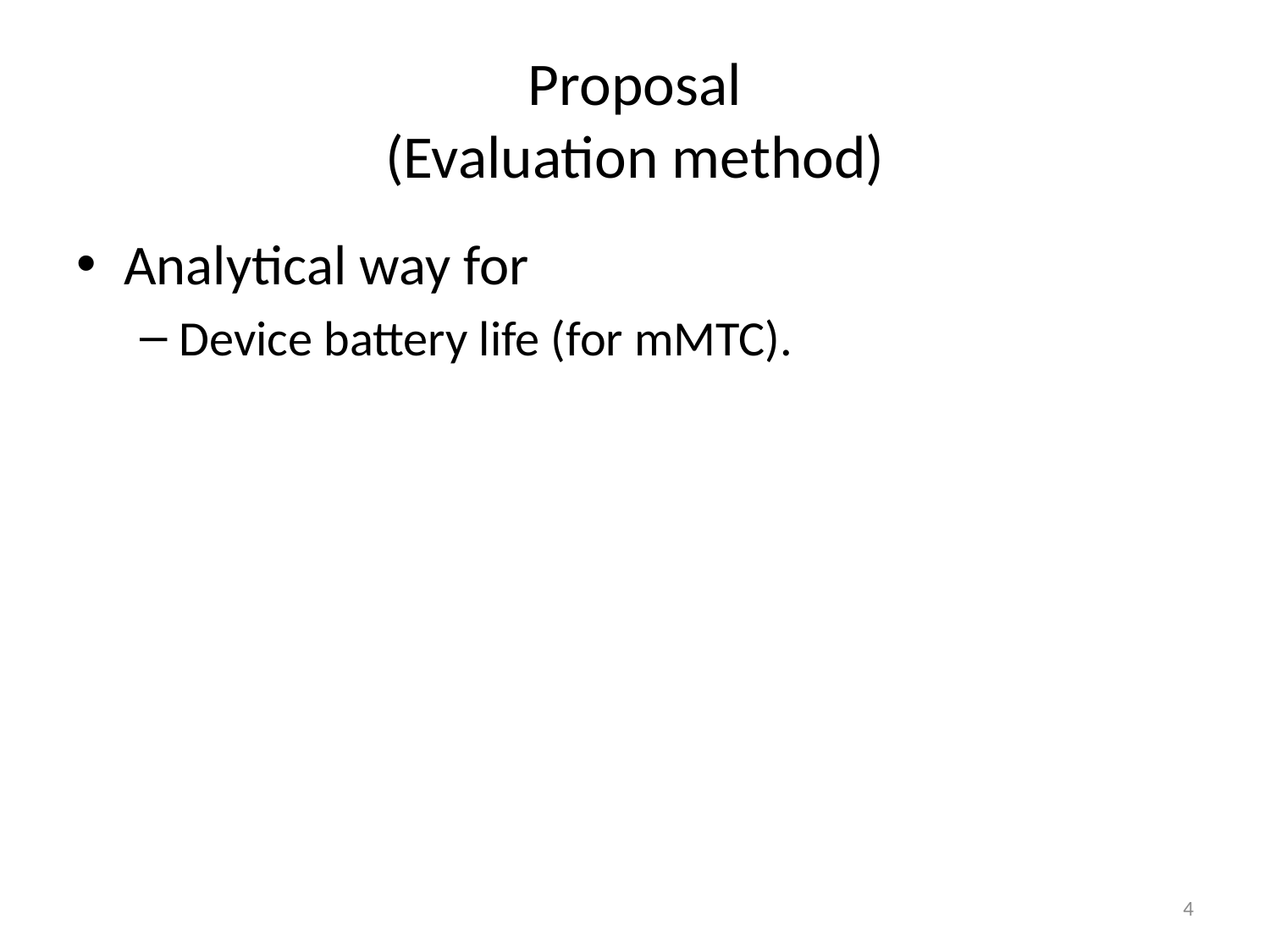

# Proposal (Evaluation method)
Analytical way for
Device battery life (for mMTC).

4